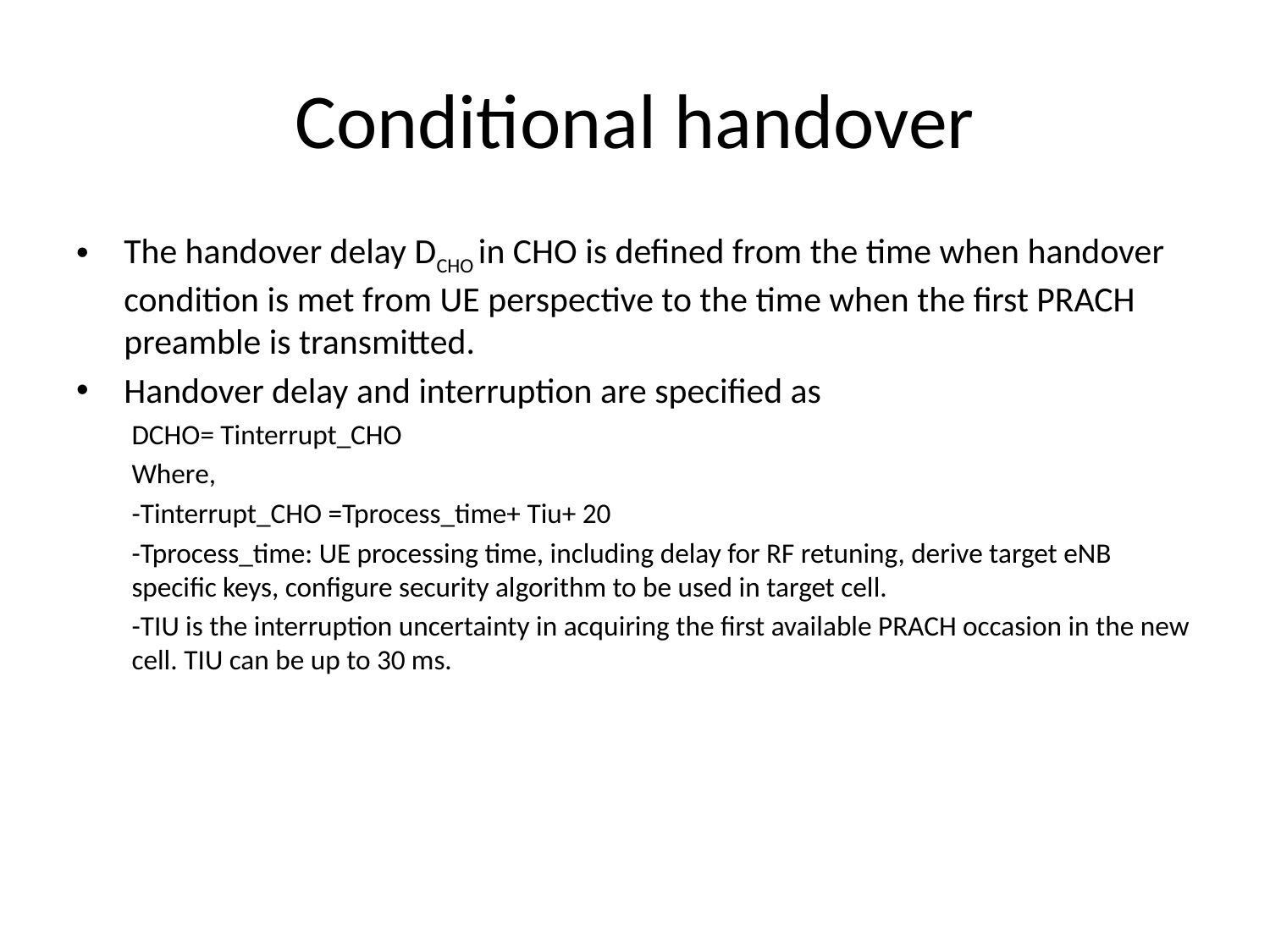

# Conditional handover
The handover delay DCHO in CHO is defined from the time when handover condition is met from UE perspective to the time when the first PRACH preamble is transmitted.
Handover delay and interruption are specified as
DCHO= Tinterrupt_CHO
Where,
-Tinterrupt_CHO =Tprocess_time+ Tiu+ 20
-Tprocess_time: UE processing time, including delay for RF retuning, derive target eNB specific keys, configure security algorithm to be used in target cell.
-TIU is the interruption uncertainty in acquiring the first available PRACH occasion in the new cell. TIU can be up to 30 ms.